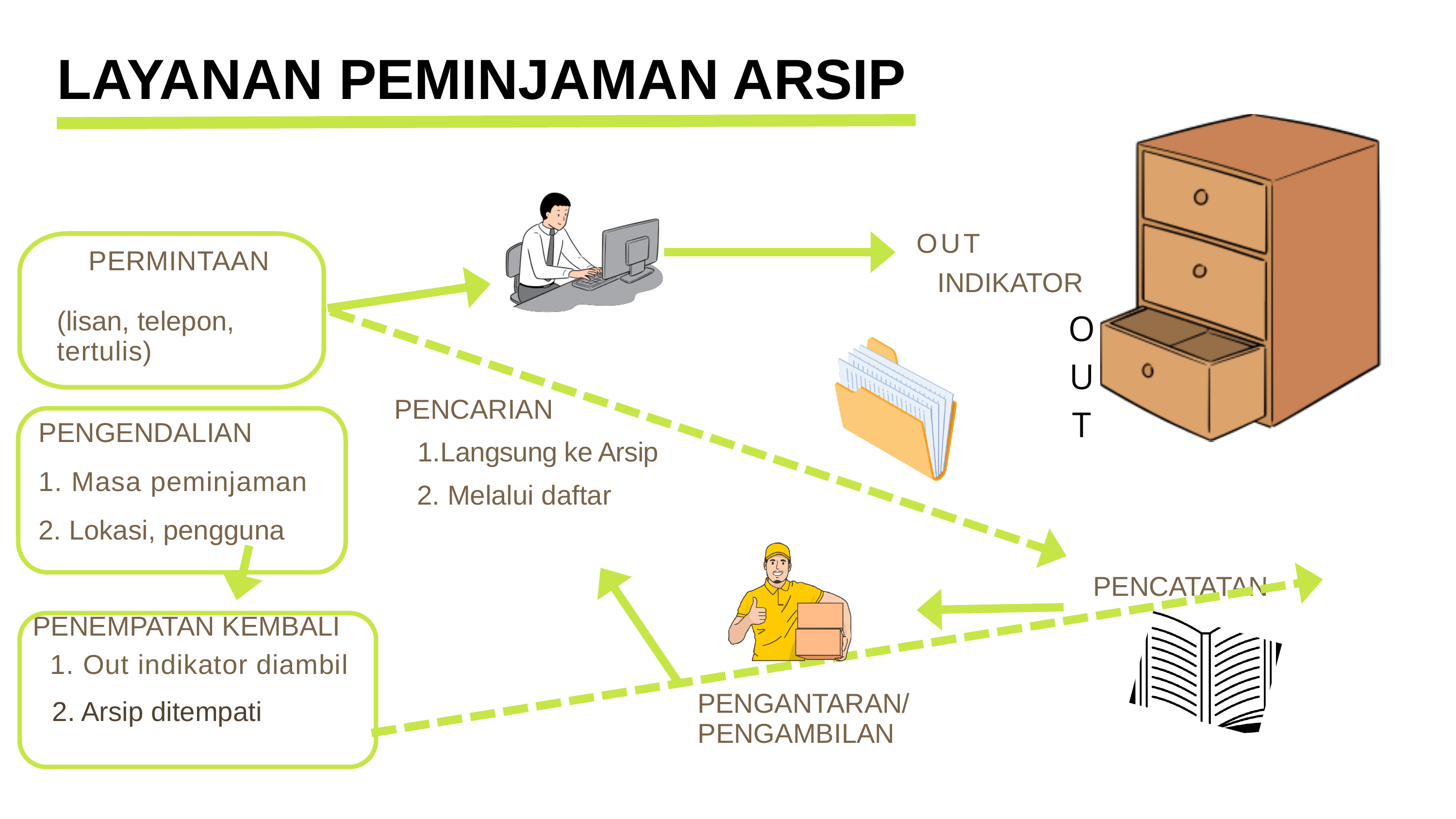

LAYANAN PEMINJAMAN ARSIP

OUT

PERMINTAAN

INDIKATOR

OUT
(lisan, telepon,
tertulis)

PENCARIAN
Langsung ke Arsip
   2. Melalui daftar
PENGENDALIAN
1. Masa peminjaman
2. Lokasi, pengguna

PENCATATAN

PENEMPATAN KEMBALI

1. Out indikator diambil
PENGANTARAN/
PENGAMBILAN
2. Arsip ditempati